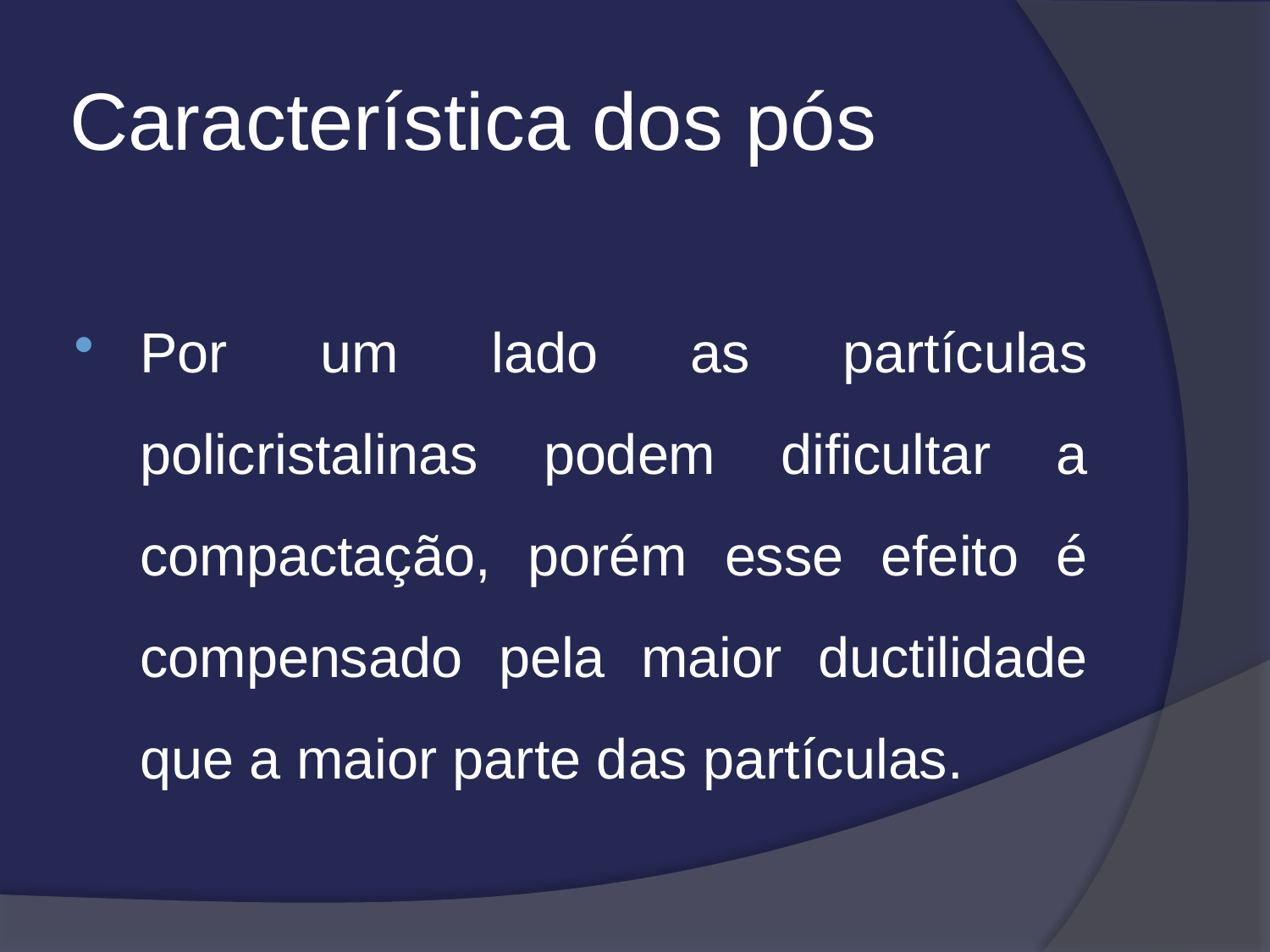

# Característica dos pós
Por um lado as partículas policristalinas podem dificultar a compactação, porém esse efeito é compensado pela maior ductilidade que a maior parte das partículas.